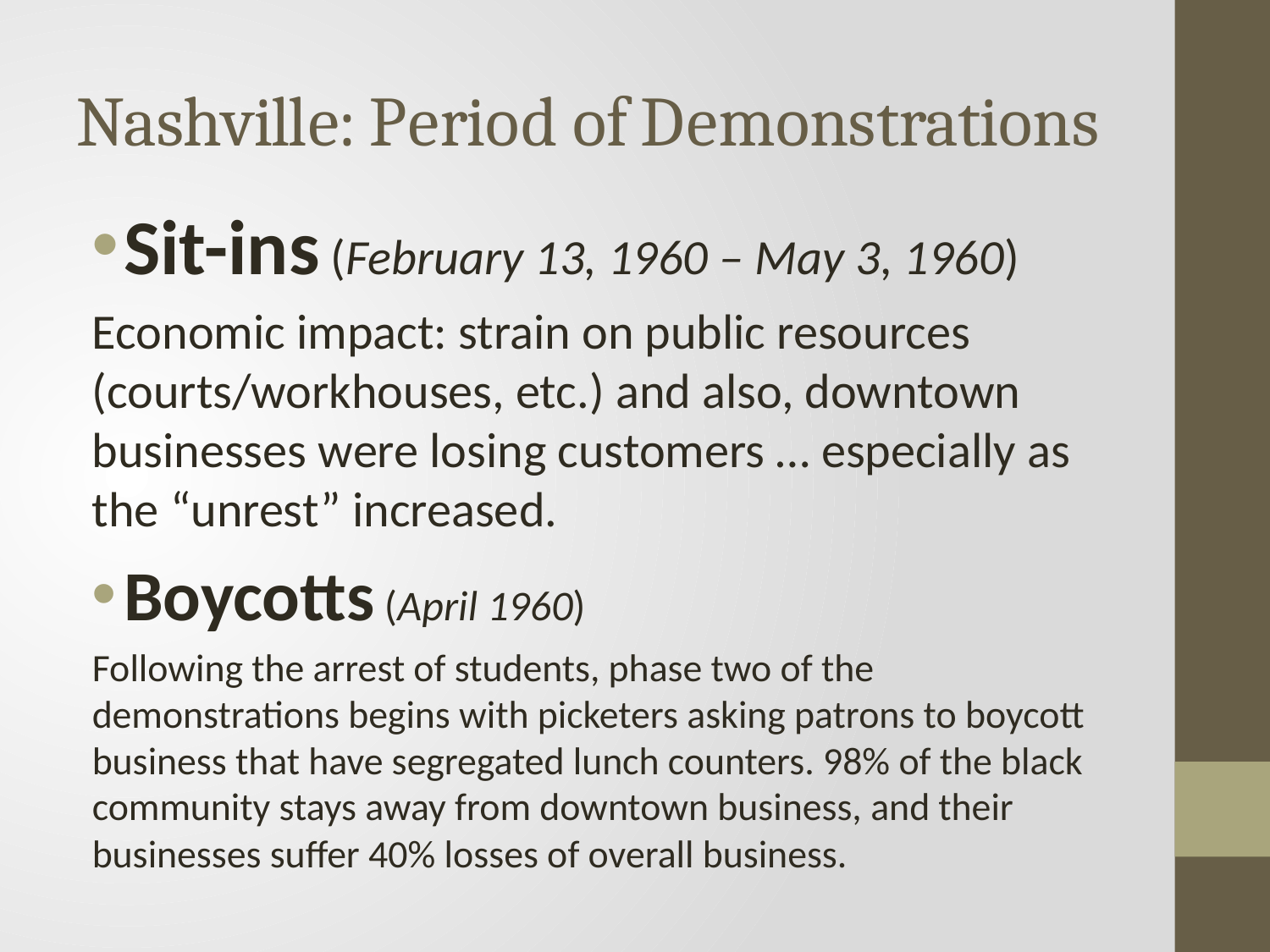

# Nashville: Period of Demonstrations
Sit-ins (February 13, 1960 – May 3, 1960)
Economic impact: strain on public resources (courts/workhouses, etc.) and also, downtown businesses were losing customers … especially as the “unrest” increased.
Boycotts (April 1960)
Following the arrest of students, phase two of the demonstrations begins with picketers asking patrons to boycott business that have segregated lunch counters. 98% of the black community stays away from downtown business, and their businesses suffer 40% losses of overall business.